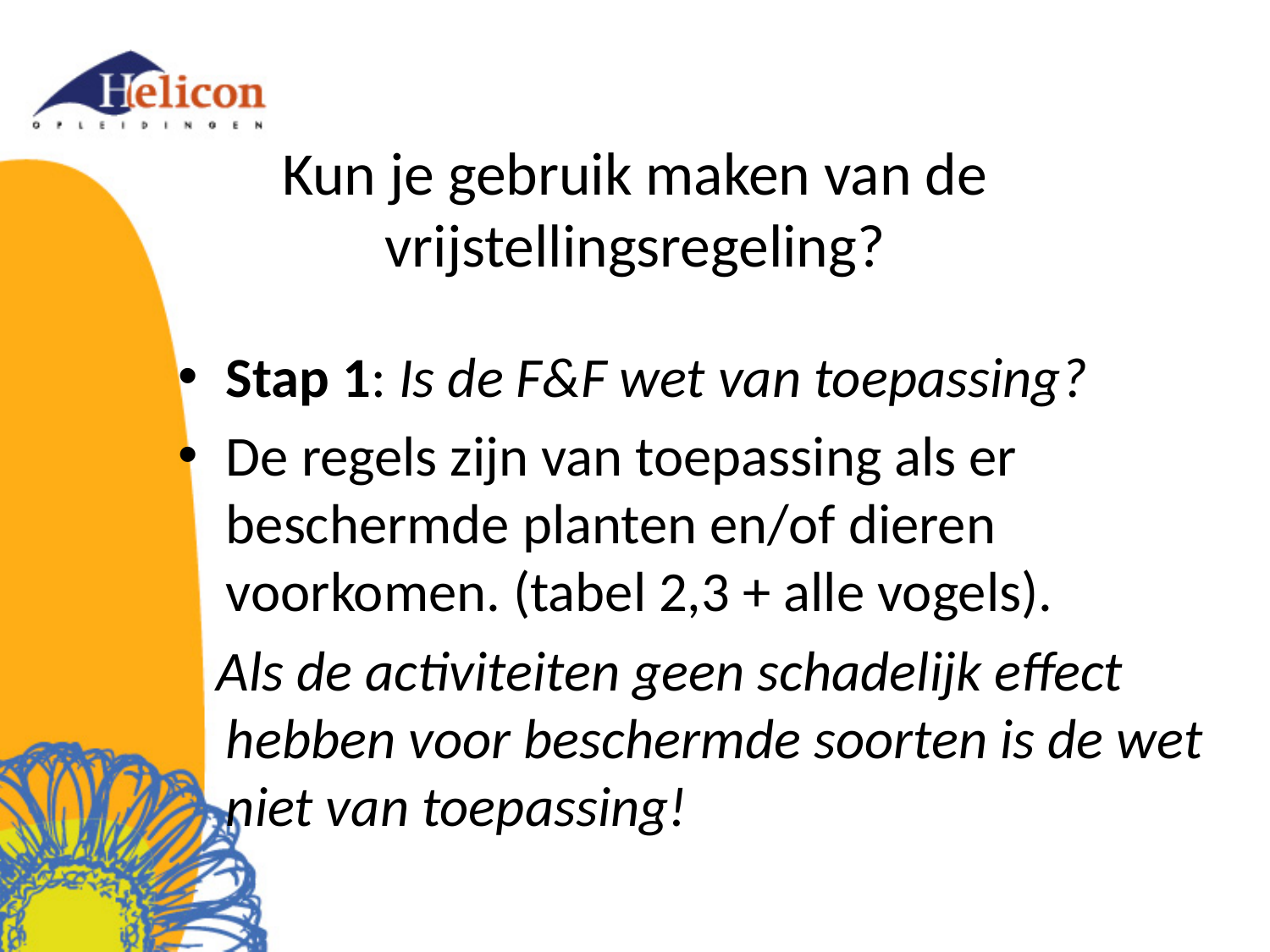

# Kun je gebruik maken van de vrijstellingsregeling?
Stap 1: Is de F&F wet van toepassing?
De regels zijn van toepassing als er beschermde planten en/of dieren voorkomen. (tabel 2,3 + alle vogels).
   Als de activiteiten geen schadelijk effect hebben voor beschermde soorten is de wet niet van toepassing!